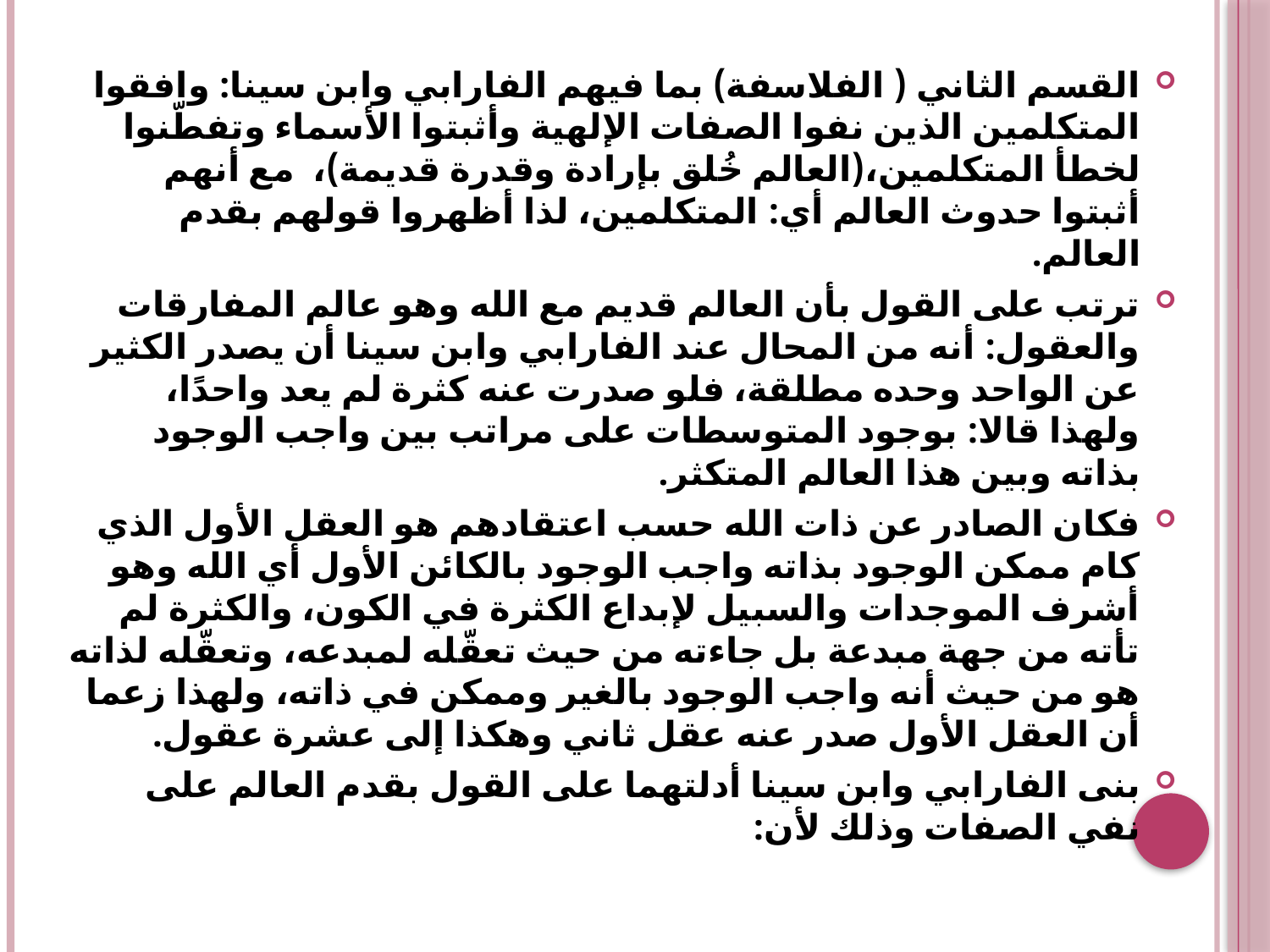

#
القسم الثاني ( الفلاسفة) بما فيهم الفارابي وابن سينا: وافقوا المتكلمين الذين نفوا الصفات الإلهية وأثبتوا الأسماء وتفطّنوا لخطأ المتكلمين،(العالم خُلق بإرادة وقدرة قديمة)،  مع أنهم أثبتوا حدوث العالم أي: المتكلمين، لذا أظهروا قولهم بقدم العالم.
ترتب على القول بأن العالم قديم مع الله وهو عالم المفارقات والعقول: أنه من المحال عند الفارابي وابن سينا أن يصدر الكثير عن الواحد وحده مطلقة، فلو صدرت عنه كثرة لم يعد واحدًا، ولهذا قالا: بوجود المتوسطات على مراتب بين واجب الوجود بذاته وبين هذا العالم المتكثر.
فكان الصادر عن ذات الله حسب اعتقادهم هو العقل الأول الذي كام ممكن الوجود بذاته واجب الوجود بالكائن الأول أي الله وهو أشرف الموجدات والسبيل لإبداع الكثرة في الكون، والكثرة لم تأته من جهة مبدعة بل جاءته من حيث تعقّله لمبدعه، وتعقّله لذاته هو من حيث أنه واجب الوجود بالغير وممكن في ذاته، ولهذا زعما أن العقل الأول صدر عنه عقل ثاني وهكذا إلى عشرة عقول.
بنى الفارابي وابن سينا أدلتهما على القول بقدم العالم على نفي الصفات وذلك لأن: